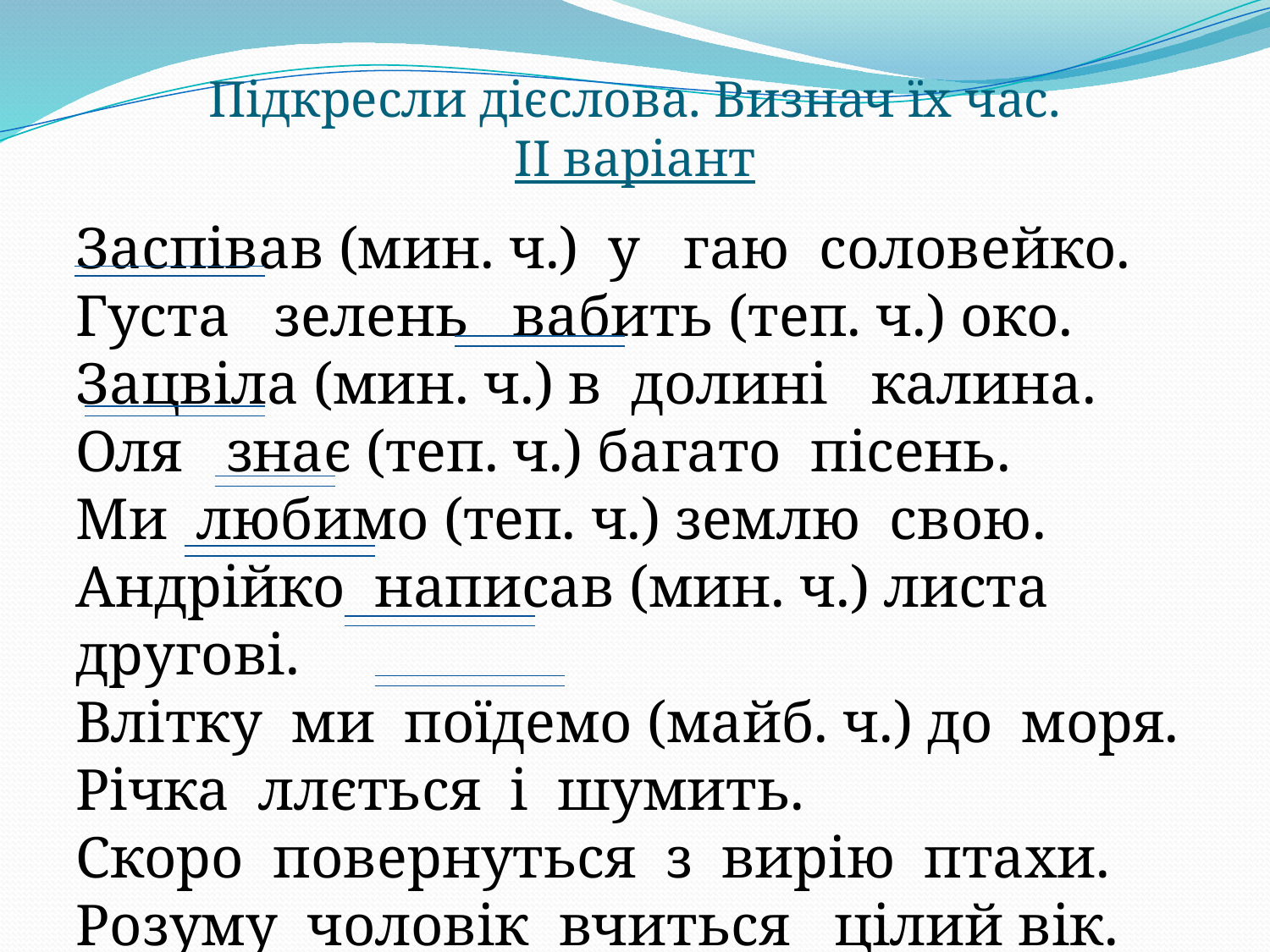

# Підкресли дієслова. Визнач їх час. ІІ варіант
Заспівав (мин. ч.)  у   гаю  соловейко.
Густа   зелень   вабить (теп. ч.) око.
Зацвіла (мин. ч.) в  долині   калина.
Оля   знає (теп. ч.) багато  пісень.
Ми  любимо (теп. ч.) землю  свою.
Андрійко  написав (мин. ч.) листа  другові.
Влітку  ми  поїдемо (майб. ч.) до  моря.
Річка  ллється  і  шумить.
Скоро  повернуться  з  вирію  птахи.
Розуму  чоловік  вчиться   цілий вік.